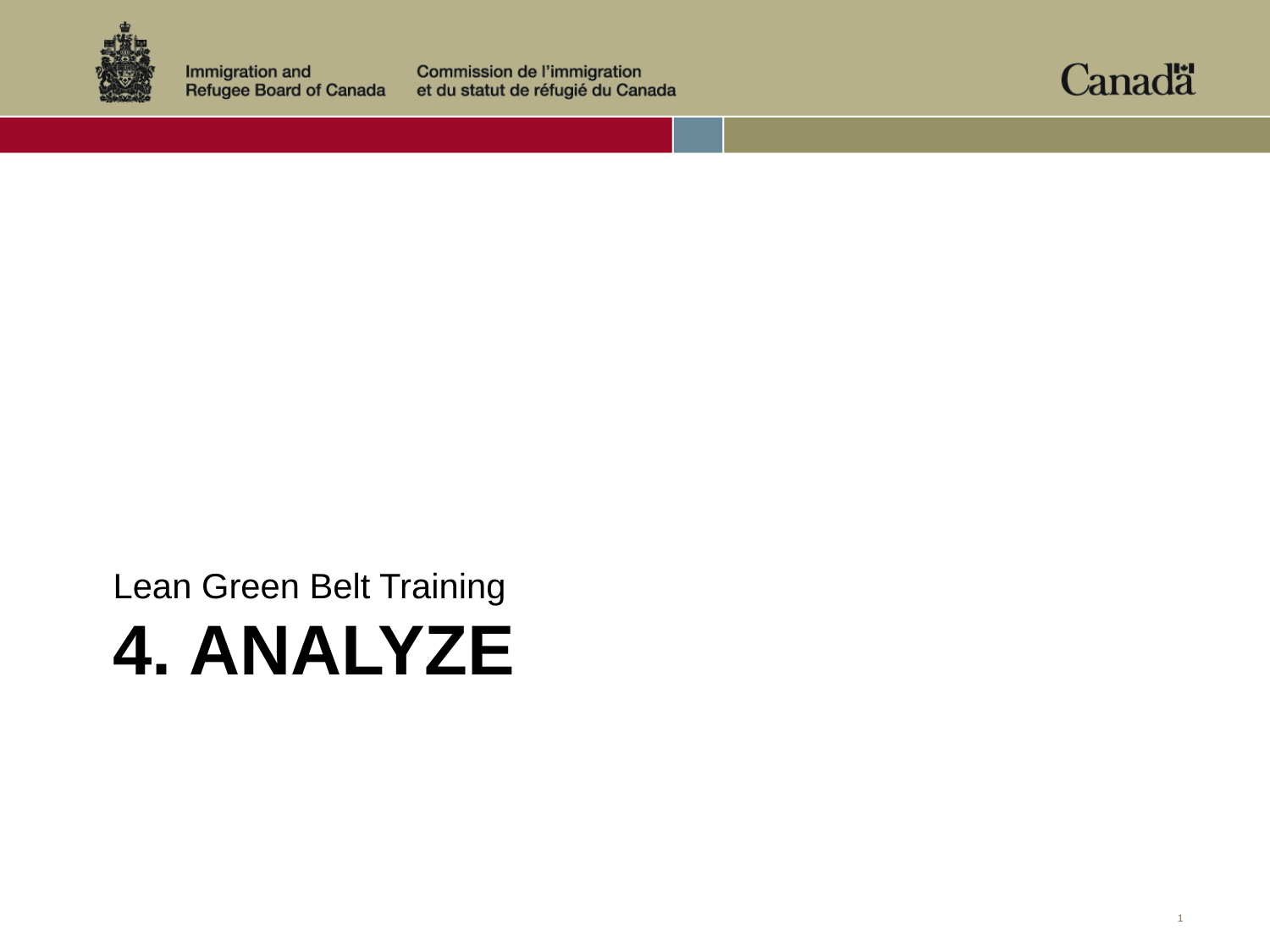

Lean Green Belt Training
# 4. ANALYZE
1